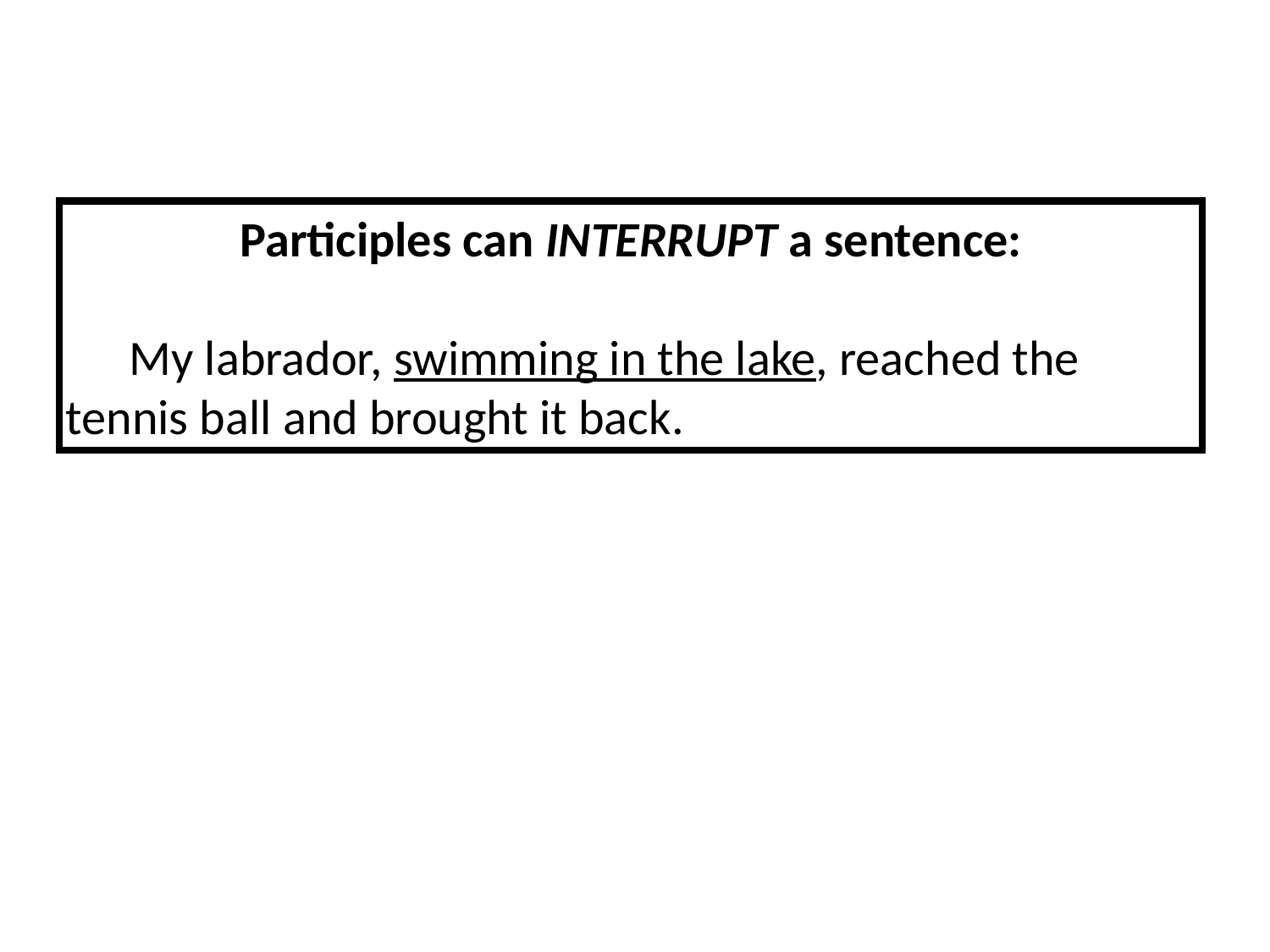

Participles can INTERRUPT a sentence:

My labrador, swimming in the lake, reached the tennis ball and brought it back.